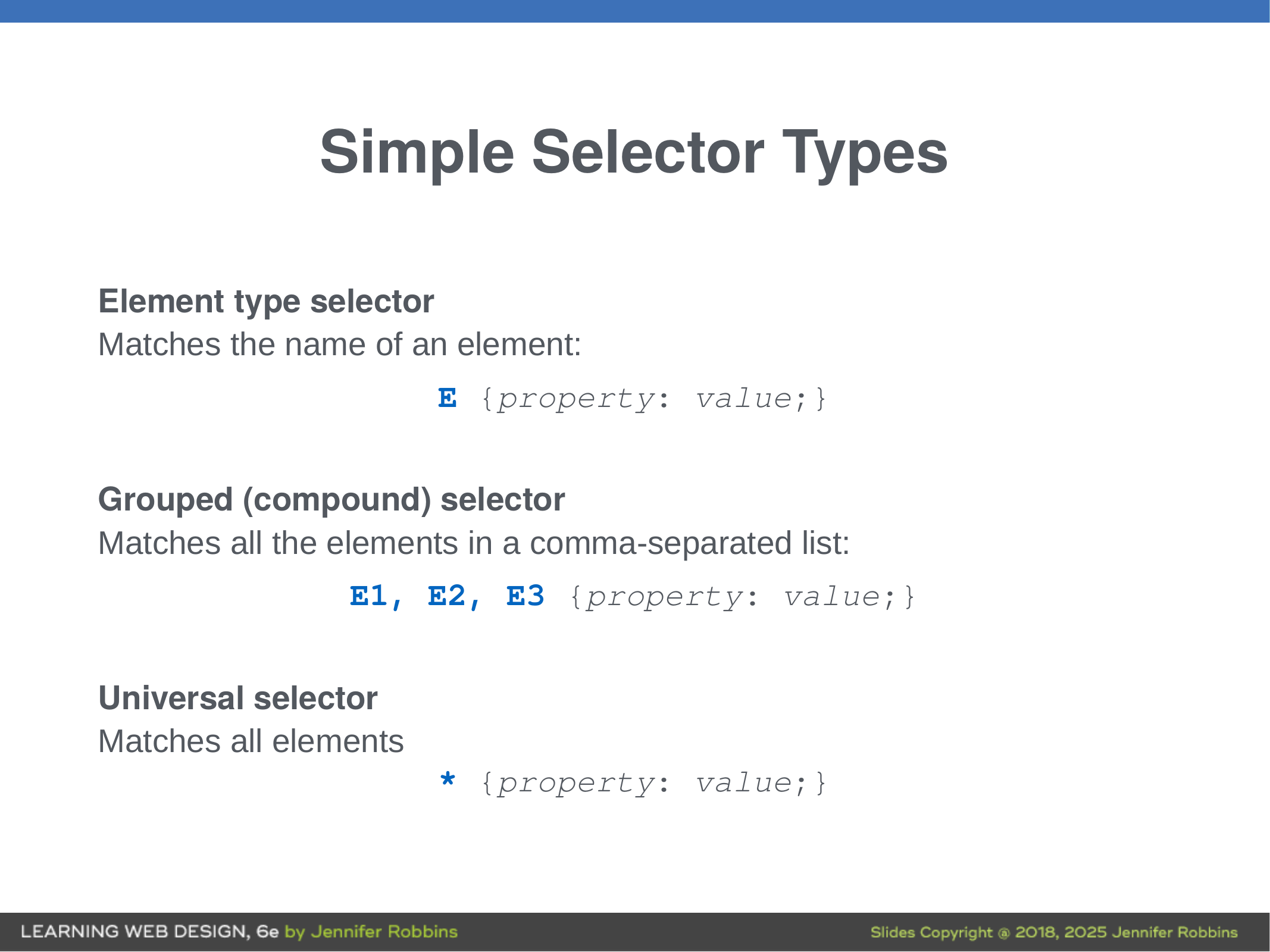

# Simple Selector Types
Element type selector
Matches the name of an element:
E {property: value;}
Grouped (compound) selector
Matches all the elements in a comma-separated list:
E1, E2, E3 {property: value;}
Universal selector
Matches all elements
* {property: value;}